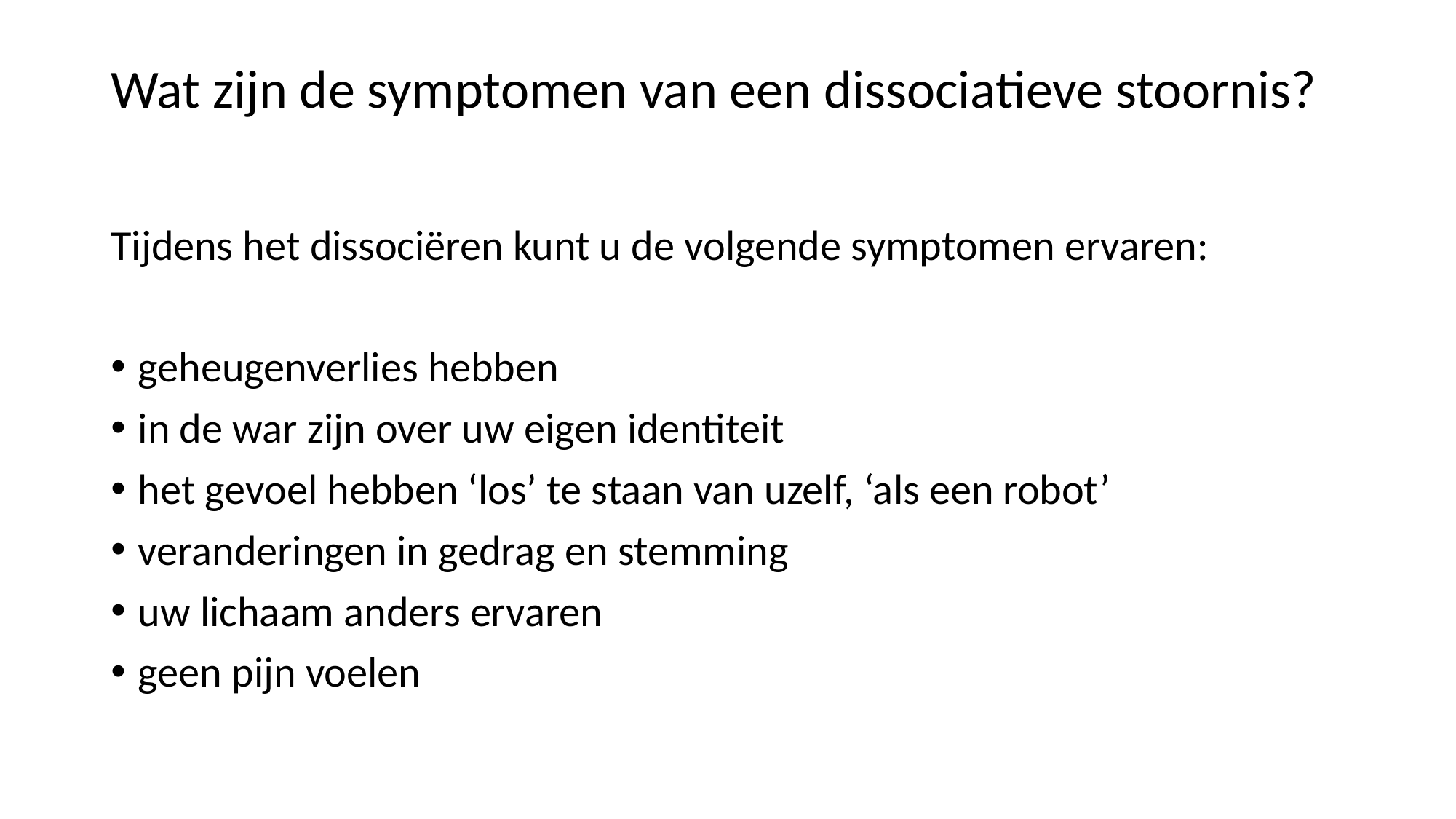

# Wat zijn de symptomen van een dissociatieve stoornis?
Tijdens het dissociëren kunt u de volgende symptomen ervaren:

geheugenverlies hebben
in de war zijn over uw eigen identiteit
het gevoel hebben ‘los’ te staan van uzelf, ‘als een robot’
veranderingen in gedrag en stemming
uw lichaam anders ervaren
geen pijn voelen